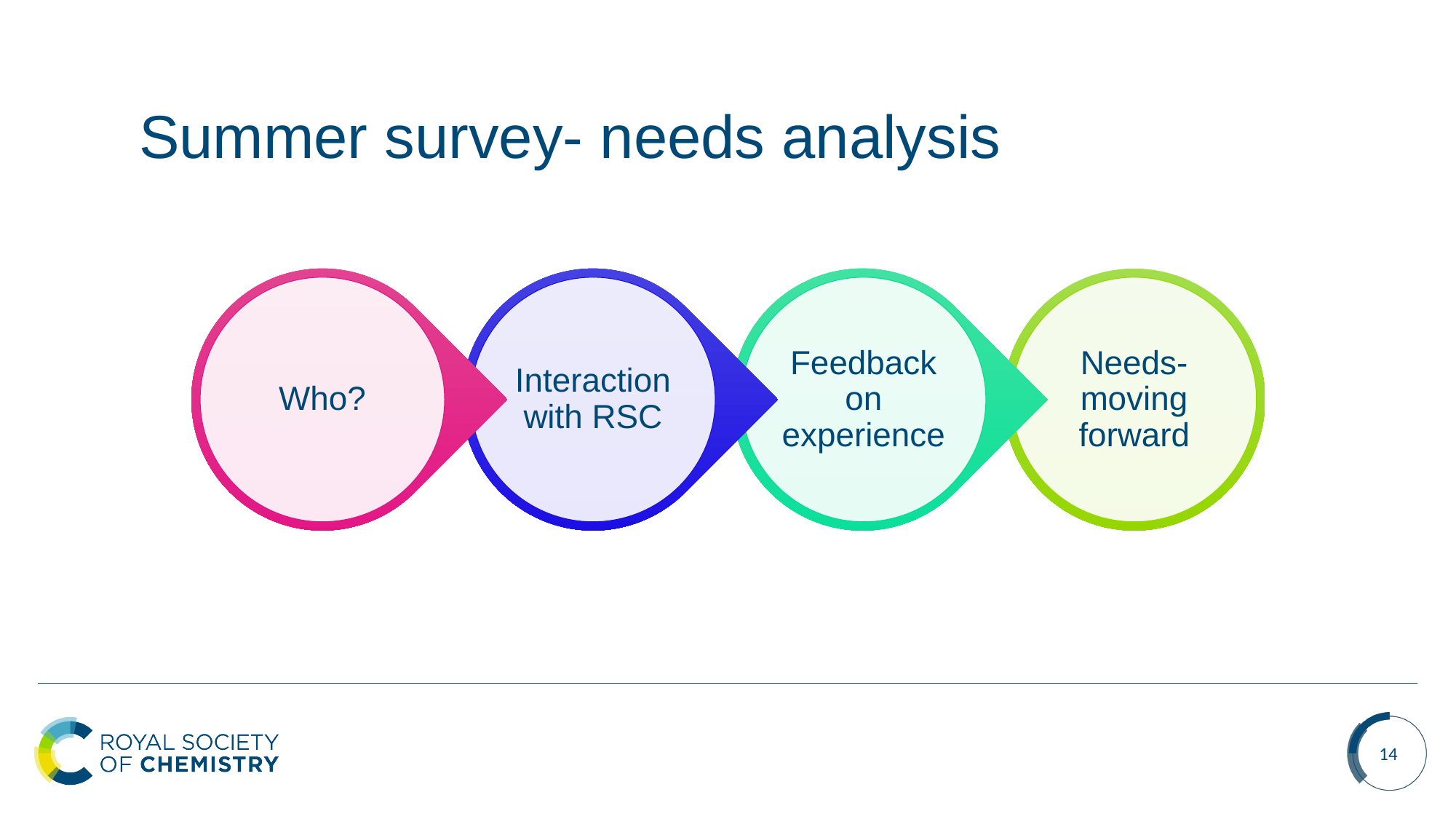

Needs- moving forward
Feedback on experience
Interaction with RSC
Who?
# Summer survey- needs analysis
14